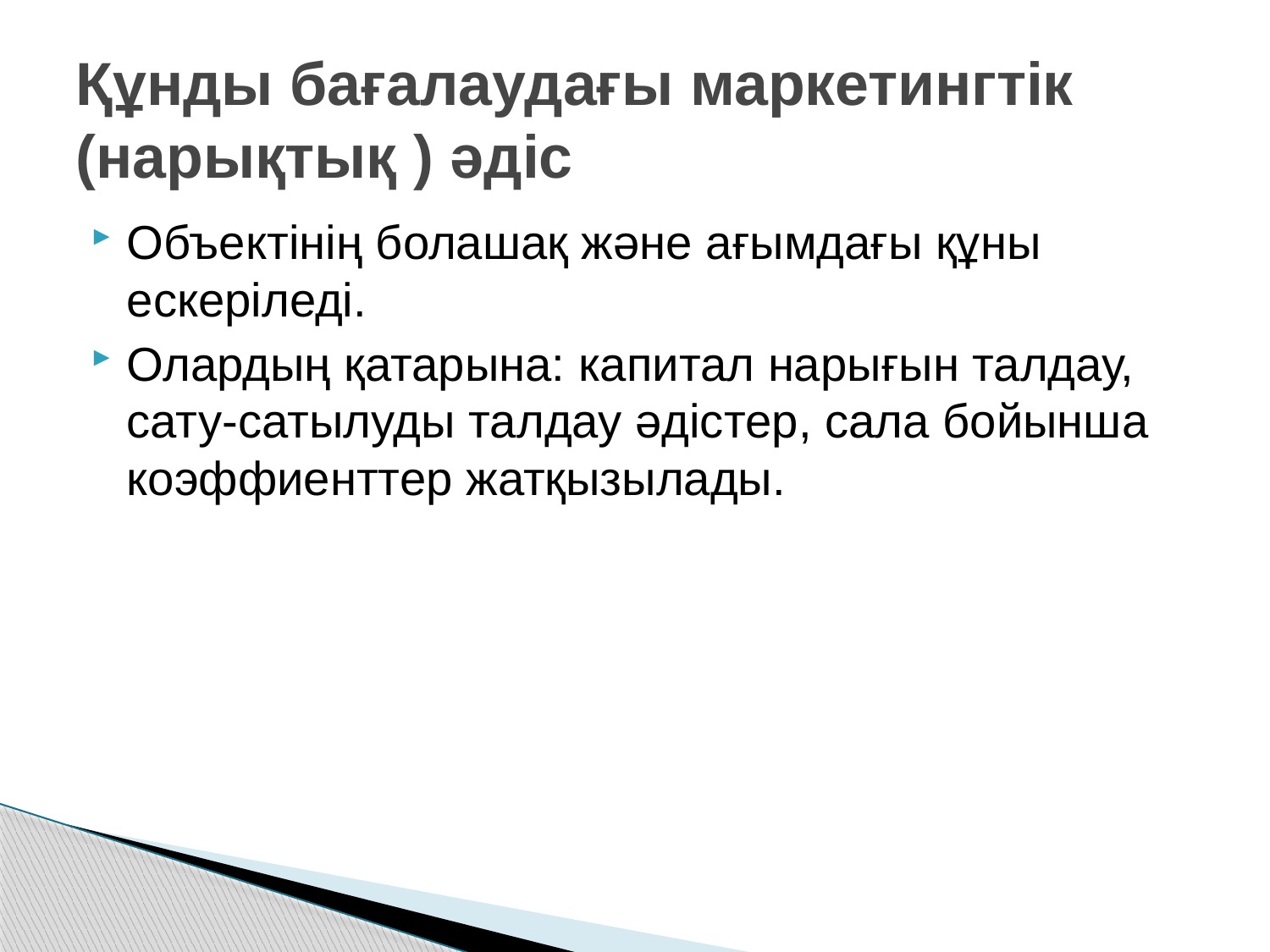

# Құнды бағалаудағы маркетингтік (нарықтық ) әдіс
Объектінің болашақ және ағымдағы құны ескеріледі.
Олардың қатарына: капитал нарығын талдау, сату-сатылуды талдау әдістер, сала бойынша коэффиенттер жатқызылады.